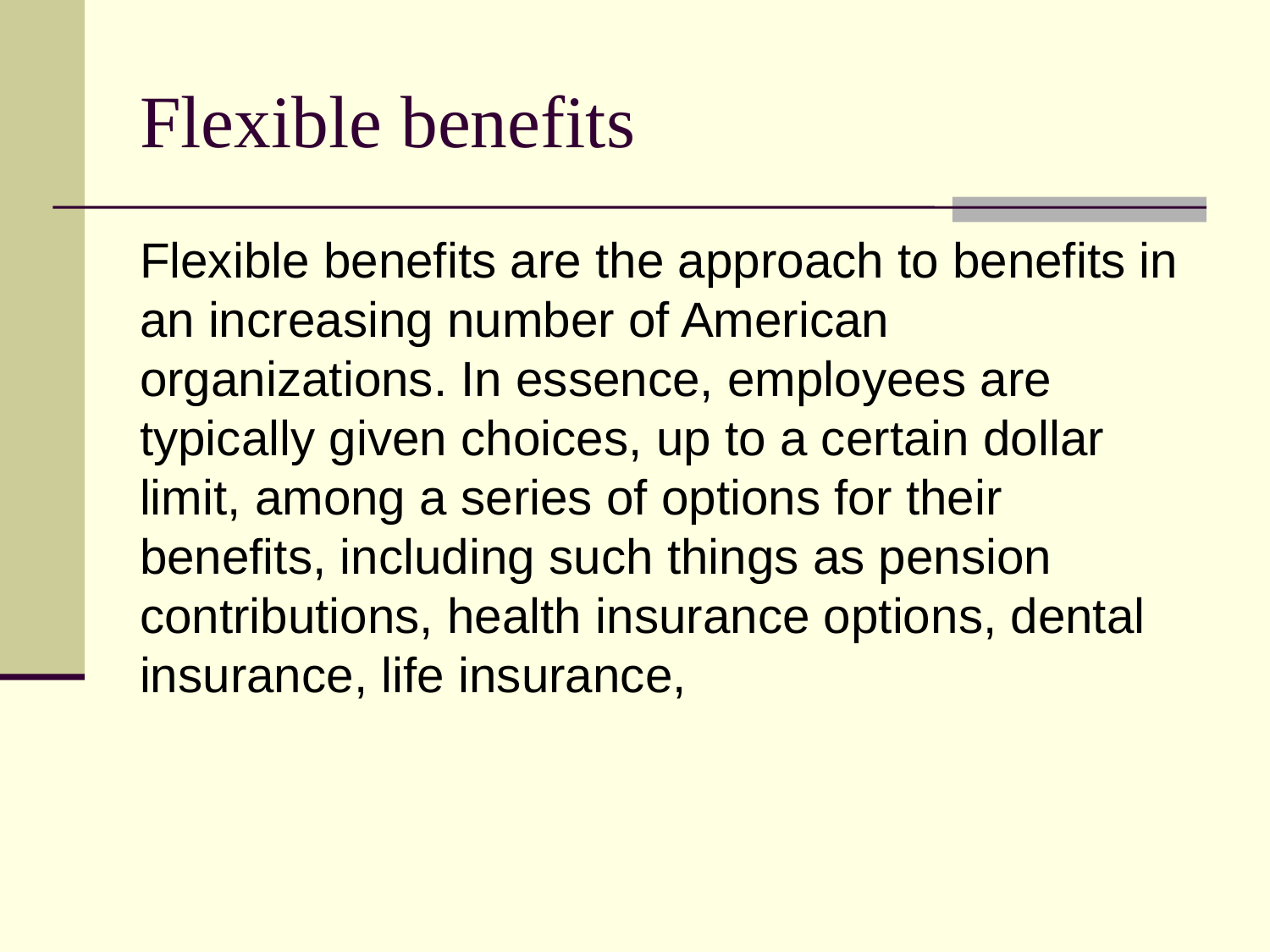

# Flexible benefits
Flexible benefits are the approach to benefits in an increasing number of American organizations. In essence, employees are typically given choices, up to a certain dollar limit, among a series of options for their benefits, including such things as pension contributions, health insurance options, dental insurance, life insurance,